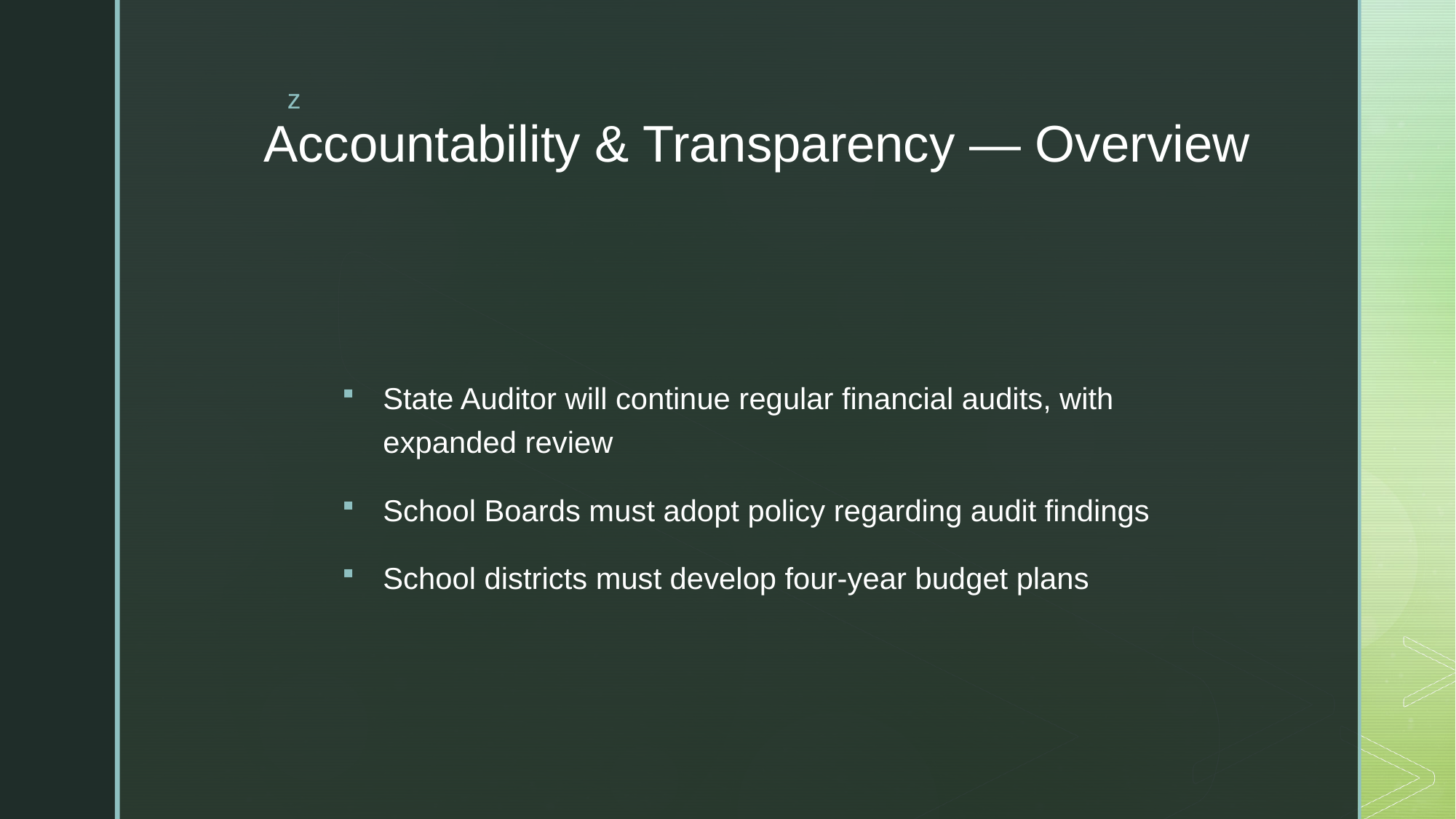

# Accountability & Transparency — Overview
State Auditor will continue regular financial audits, with expanded review
School Boards must adopt policy regarding audit findings
School districts must develop four-year budget plans